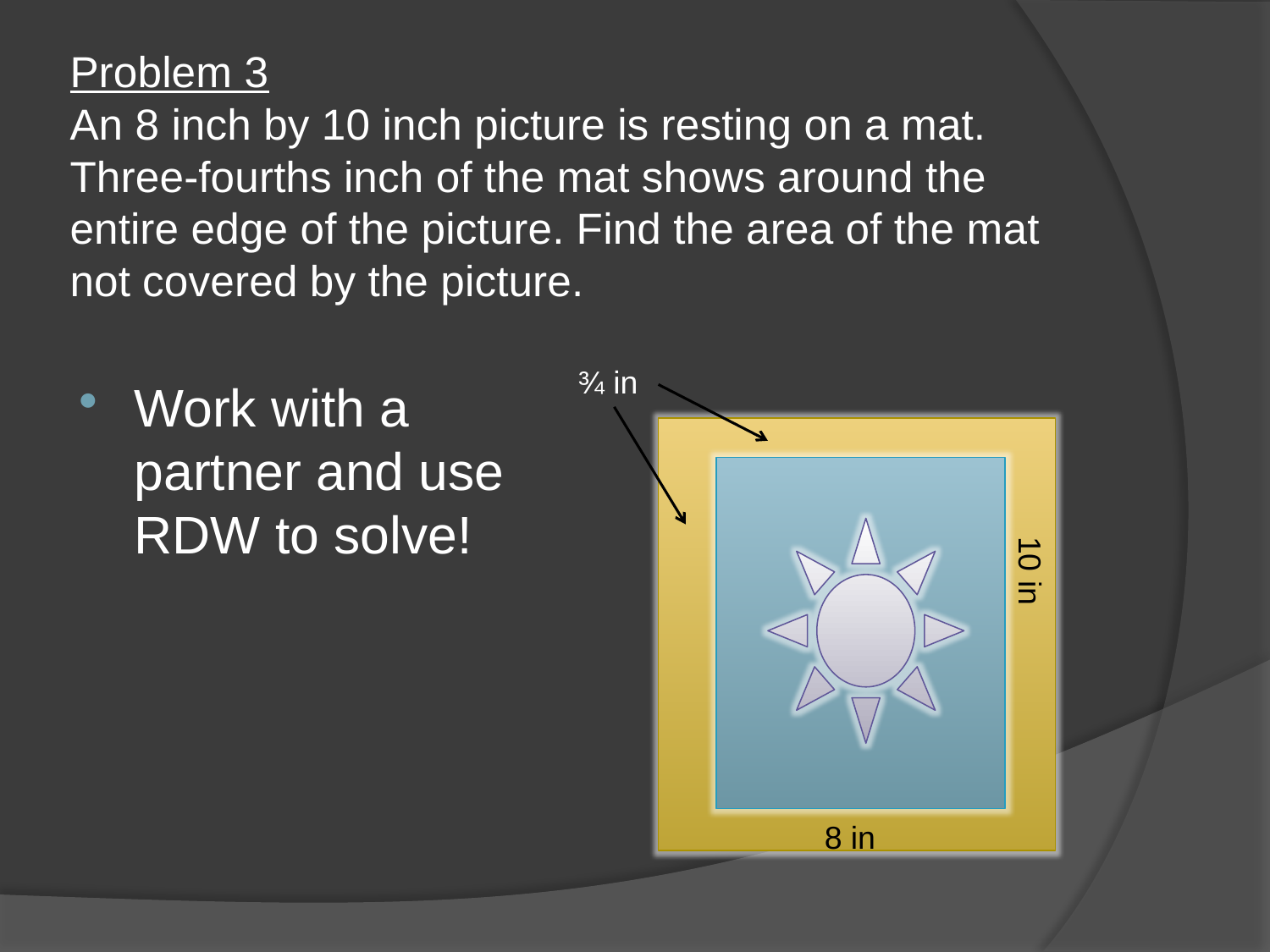

# Problem 3 An 8 inch by 10 inch picture is resting on a mat. Three-fourths inch of the mat shows around the entire edge of the picture. Find the area of the mat not covered by the picture.
¾ in
Work with a partner and use RDW to solve!

10 in
8 in